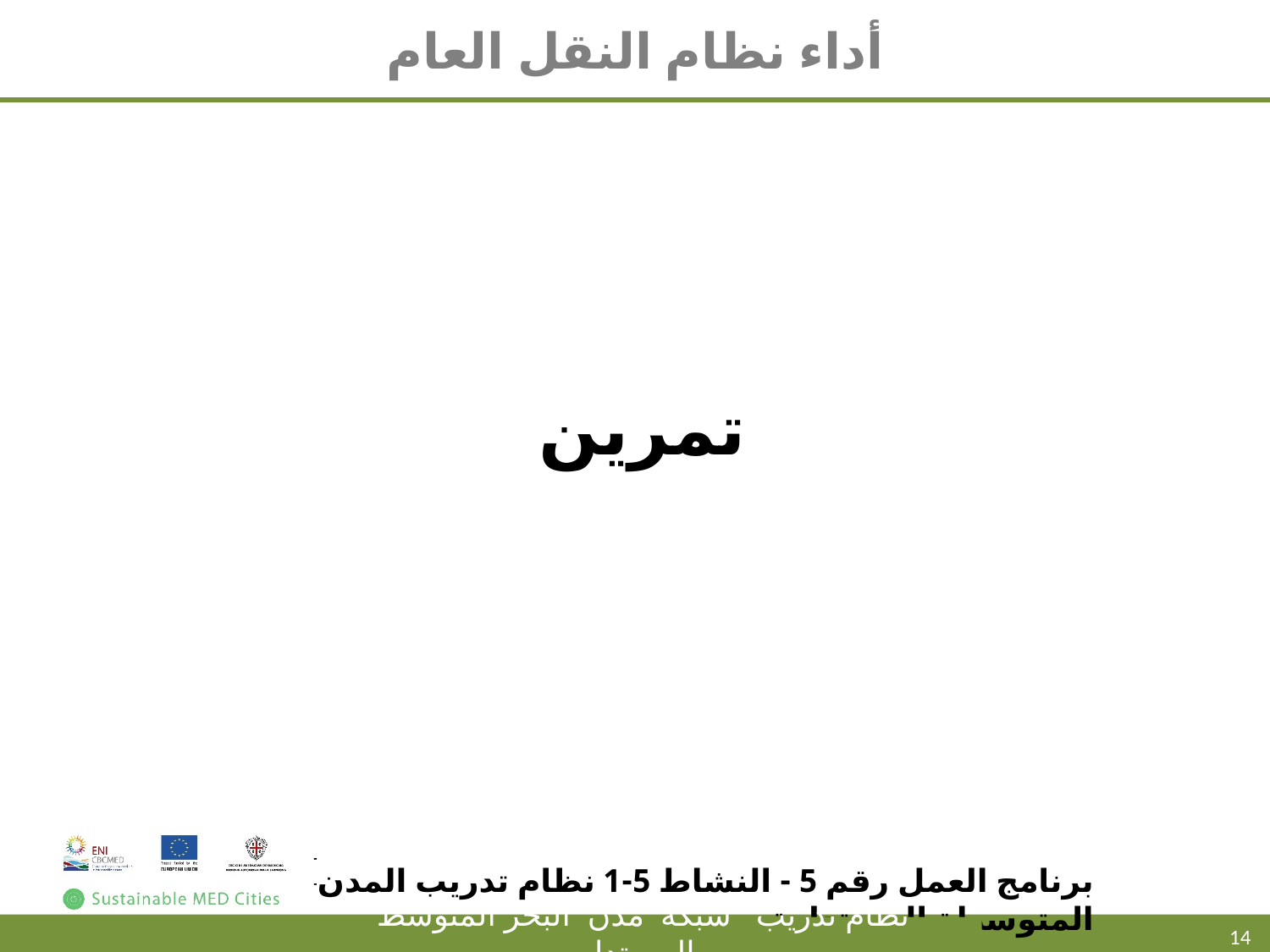

# أداء نظام النقل العام
تمرين

برنامج العمل رقم 5 - النشاط 5-1 نظام تدريب المدن المتوسطة المستدامة
14
نظام تدريب   شبكة  مدن  البحر المتوسط   المستدام